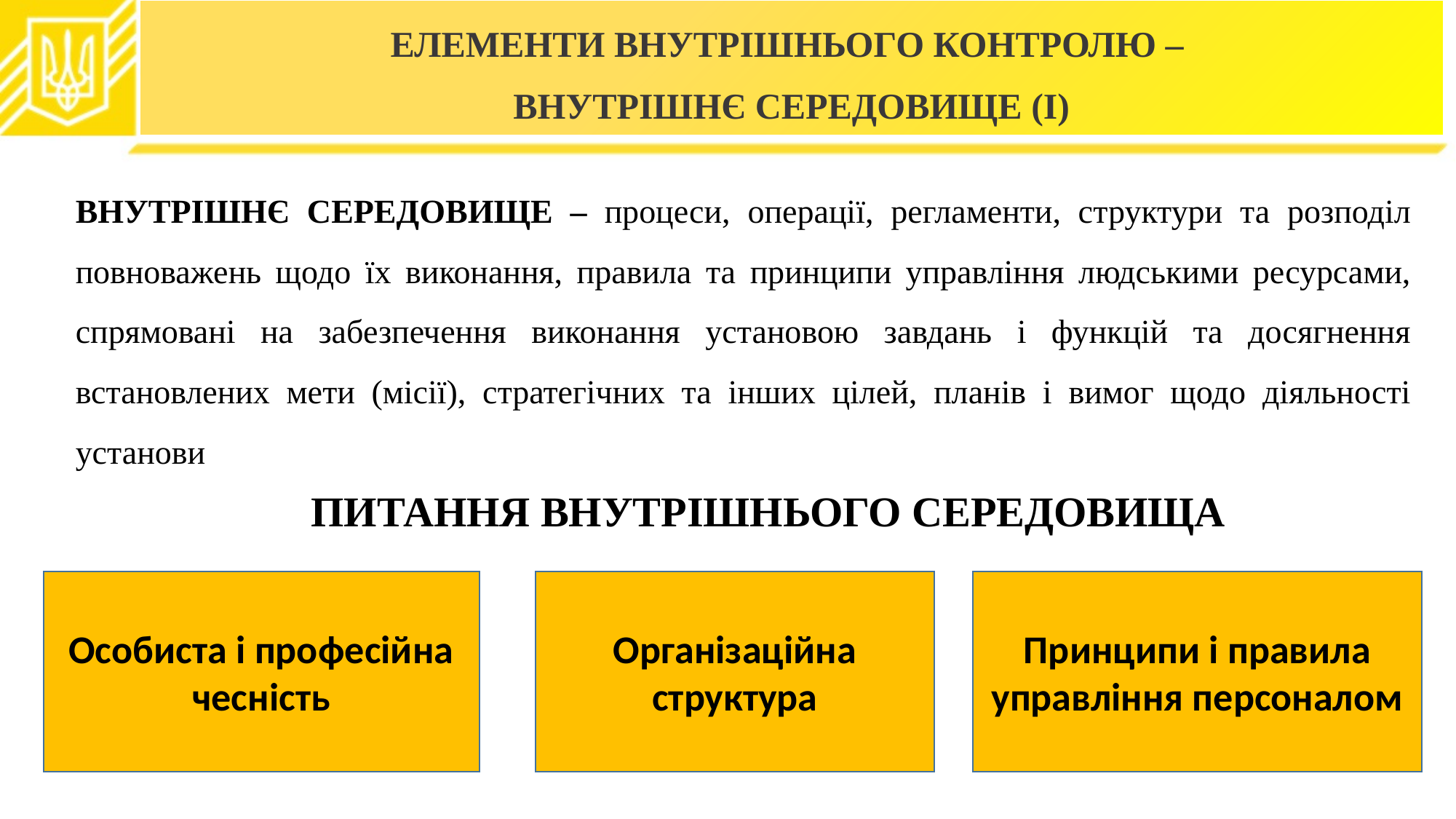

ЕЛЕМЕНТИ ВНУТРІШНЬОГО КОНТРОЛЮ –
ВНУТРІШНЄ СЕРЕДОВИЩЕ (І)

ВНУТРІШНЄ СЕРЕДОВИЩЕ – процеси, операції, регламенти, структури та розподіл повноважень щодо їх виконання, правила та принципи управління людськими ресурсами, спрямовані на забезпечення виконання установою завдань і функцій та досягнення встановлених мети (місії), стратегічних та інших цілей, планів і вимог щодо діяльності установи
ПИТАННЯ ВНУТРІШНЬОГО СЕРЕДОВИЩА
Принципи і правила управління персоналом
Особиста і професійна чесність
Організаційна структура